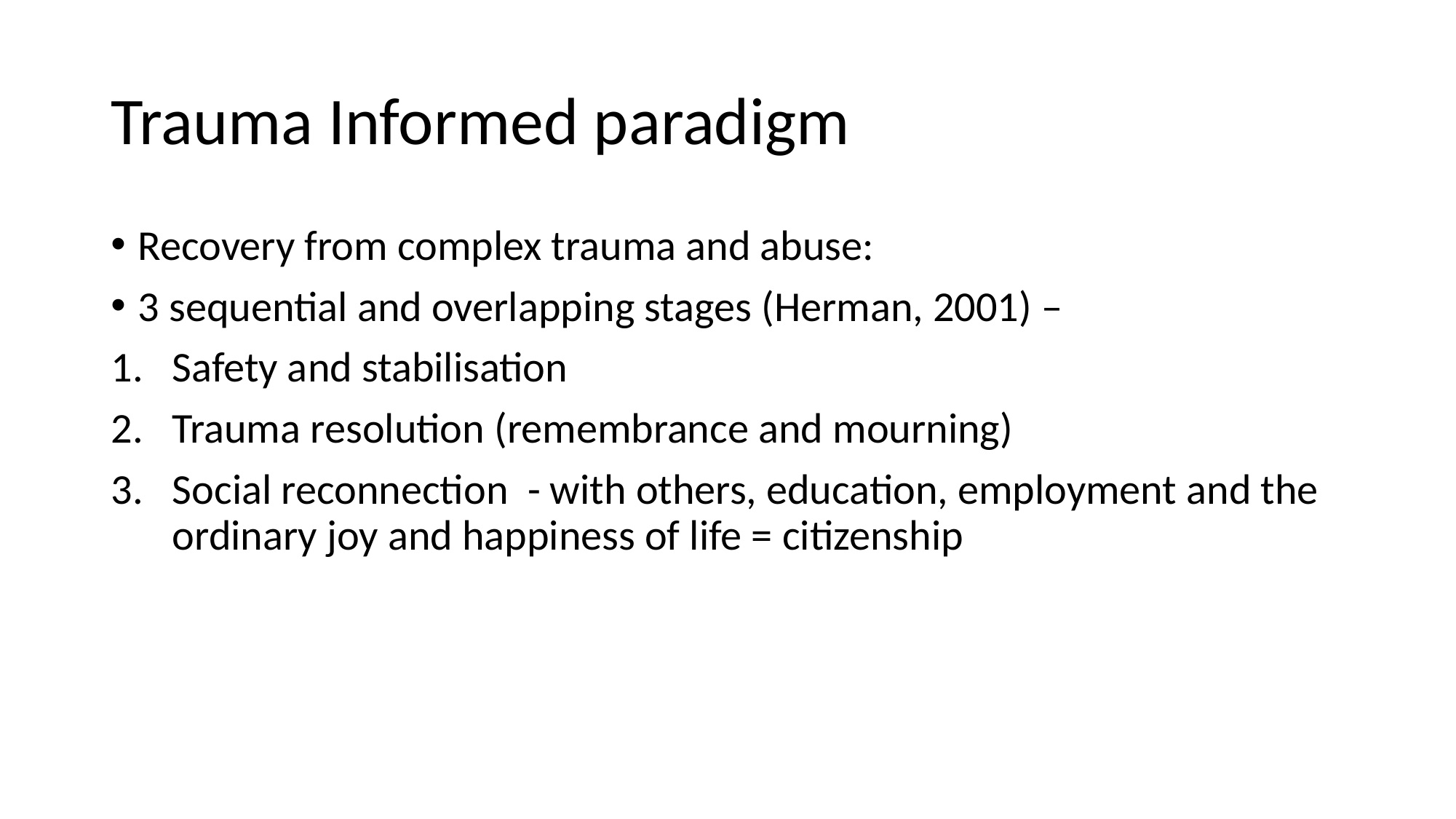

# Trauma Informed paradigm
Recovery from complex trauma and abuse:
3 sequential and overlapping stages (Herman, 2001) –
Safety and stabilisation
Trauma resolution (remembrance and mourning)
Social reconnection  - with others, education, employment and the ordinary joy and happiness of life = citizenship